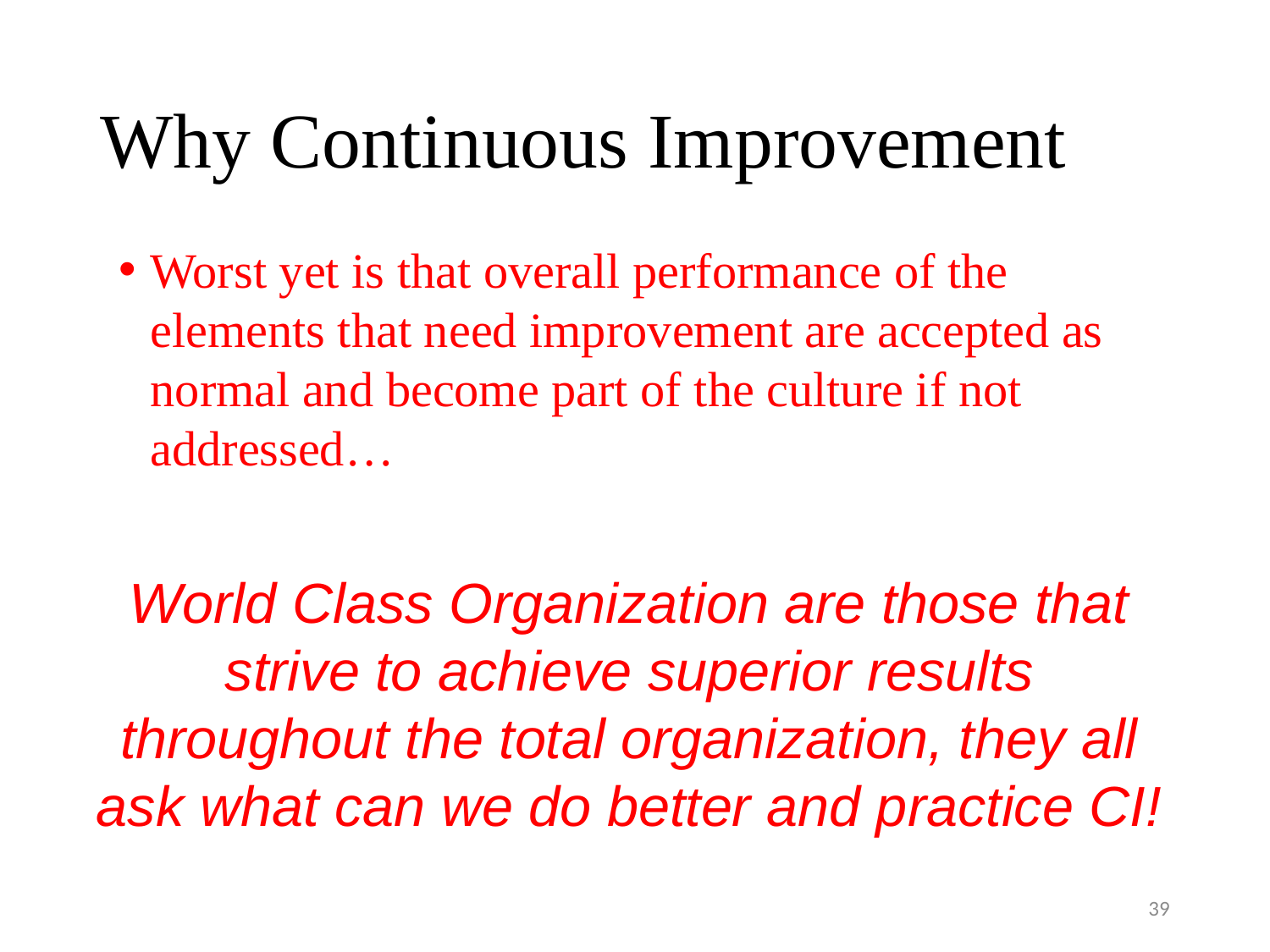

# Why Continuous Improvement
Worst yet is that overall performance of the elements that need improvement are accepted as normal and become part of the culture if not addressed…

World Class Organization are those that strive to achieve superior results throughout the total organization, they all ask what can we do better and practice CI!
39